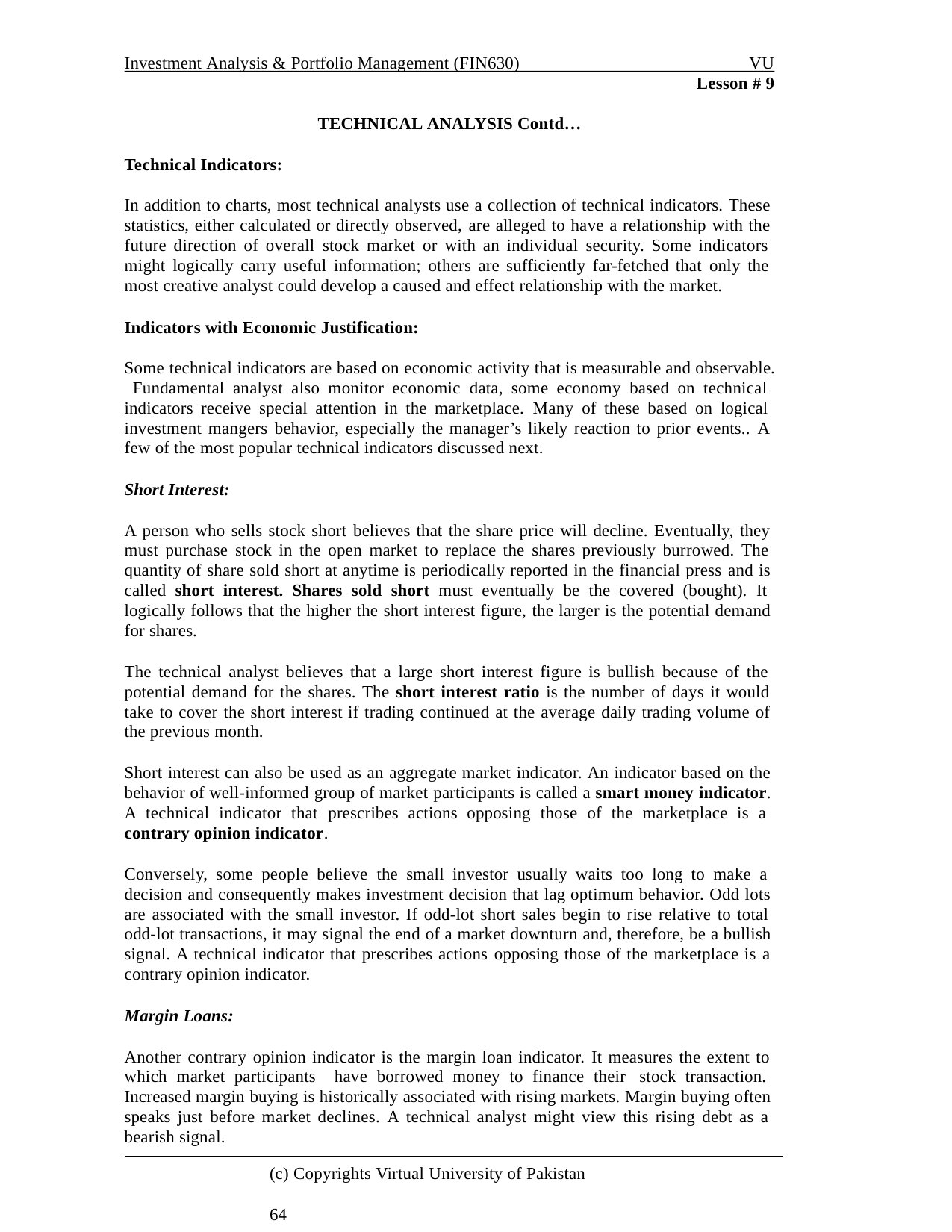

Investment Analysis & Portfolio Management (FIN630)
VU
Lesson # 9

TECHNICAL ANALYSIS Contd…

Technical Indicators:

In addition to charts, most technical analysts use a collection of technical indicators. These  statistics, either calculated or directly observed, are alleged to have a relationship with the  future direction of overall stock market or with an individual security. Some indicators  might logically carry useful information; others are sufficiently far-fetched that only the  most creative analyst could develop a caused and effect relationship with the market.

Indicators with Economic Justification:

Some technical indicators are based on economic activity that is measurable and observable.  Fundamental analyst also monitor economic data, some economy based on technical  indicators receive special attention in the marketplace. Many of these based on logical  investment mangers behavior, especially the manager’s likely reaction to prior events.. A  few of the most popular technical indicators discussed next.

Short Interest:

A person who sells stock short believes that the share price will decline. Eventually, they  must purchase stock in the open market to replace the shares previously burrowed. The  quantity of share sold short at anytime is periodically reported in the financial press and is  called short interest. Shares sold short must eventually be the covered (bought). It  logically follows that the higher the short interest figure, the larger is the potential demand  for shares.

The technical analyst believes that a large short interest figure is bullish because of the  potential demand for the shares. The short interest ratio is the number of days it would  take to cover the short interest if trading continued at the average daily trading volume of  the previous month.

Short interest can also be used as an aggregate market indicator. An indicator based on the  behavior of well-informed group of market participants is called a smart money indicator.  A technical indicator that prescribes actions opposing those of the marketplace is a  contrary opinion indicator.

Conversely, some people believe the small investor usually waits too long to make a  decision and consequently makes investment decision that lag optimum behavior. Odd lots  are associated with the small investor. If odd-lot short sales begin to rise relative to total  odd-lot transactions, it may signal the end of a market downturn and, therefore, be a bullish  signal. A technical indicator that prescribes actions opposing those of the marketplace is a  contrary opinion indicator.

Margin Loans:

Another contrary opinion indicator is the margin loan indicator. It measures the extent to  which market participants  have borrowed money to finance their stock transaction.  Increased margin buying is historically associated with rising markets. Margin buying often  speaks just before market declines. A technical analyst might view this rising debt as a  bearish signal.
(c) Copyrights Virtual University of Pakistan	64